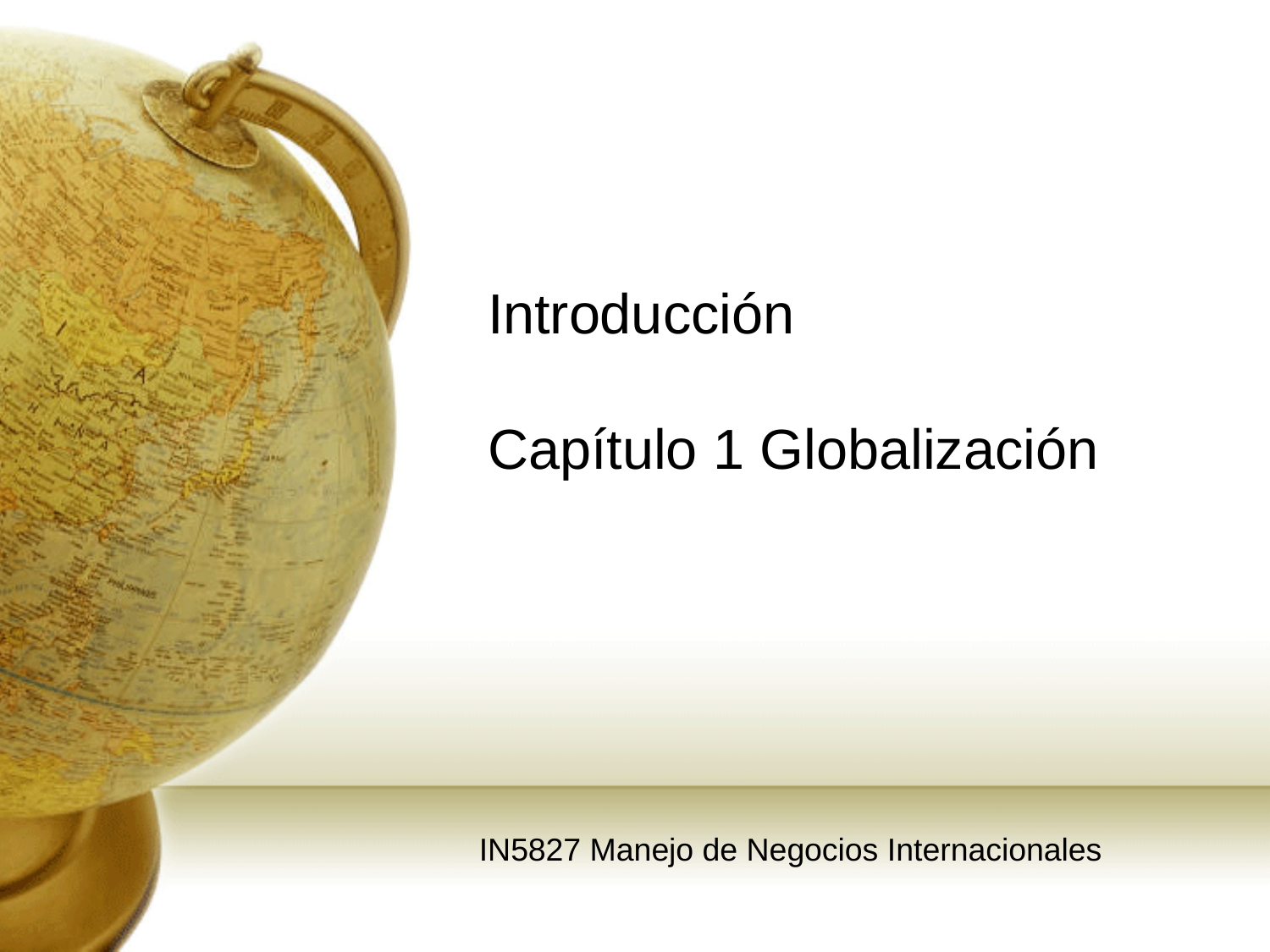

# Introducción Capítulo 1 Globalización
IN5827 Manejo de Negocios Internacionales